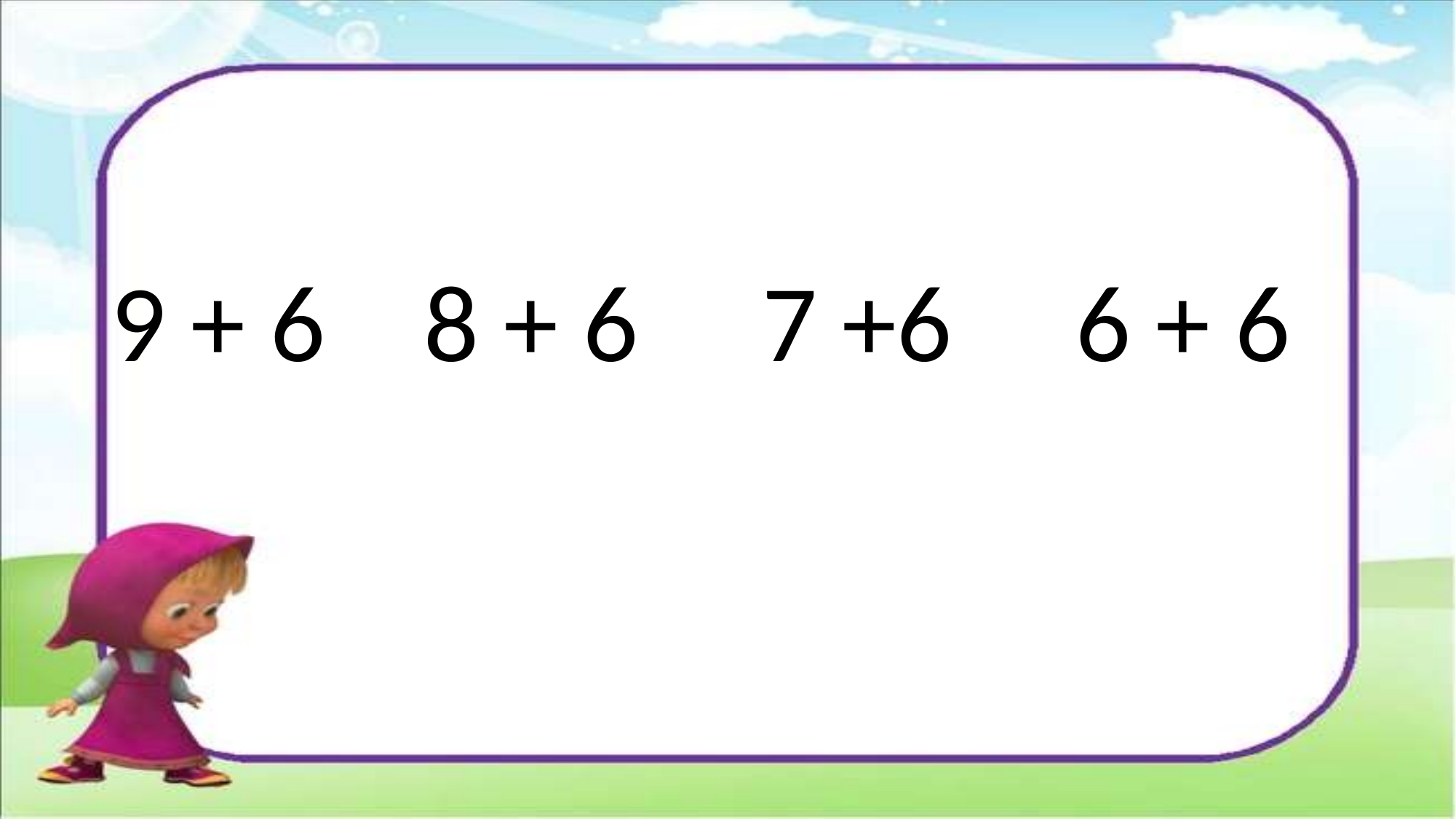

#
9 + 6    8 + 6     7 +6     6 + 6